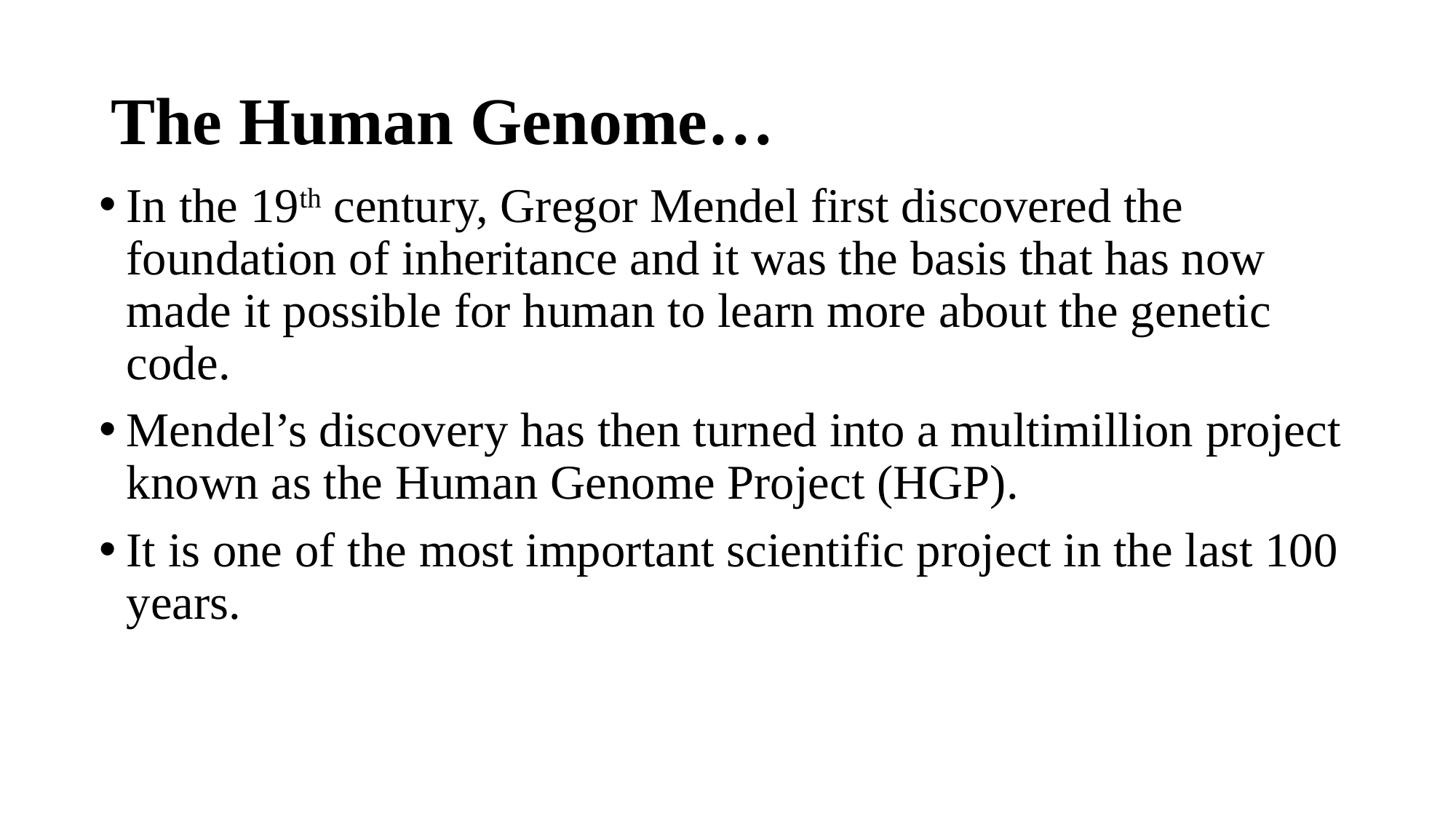

# The Human Genome…
In the 19th century, Gregor Mendel first discovered the foundation of inheritance and it was the basis that has now made it possible for human to learn more about the genetic code.
Mendel’s discovery has then turned into a multimillion project known as the Human Genome Project (HGP).
It is one of the most important scientific project in the last 100 years.